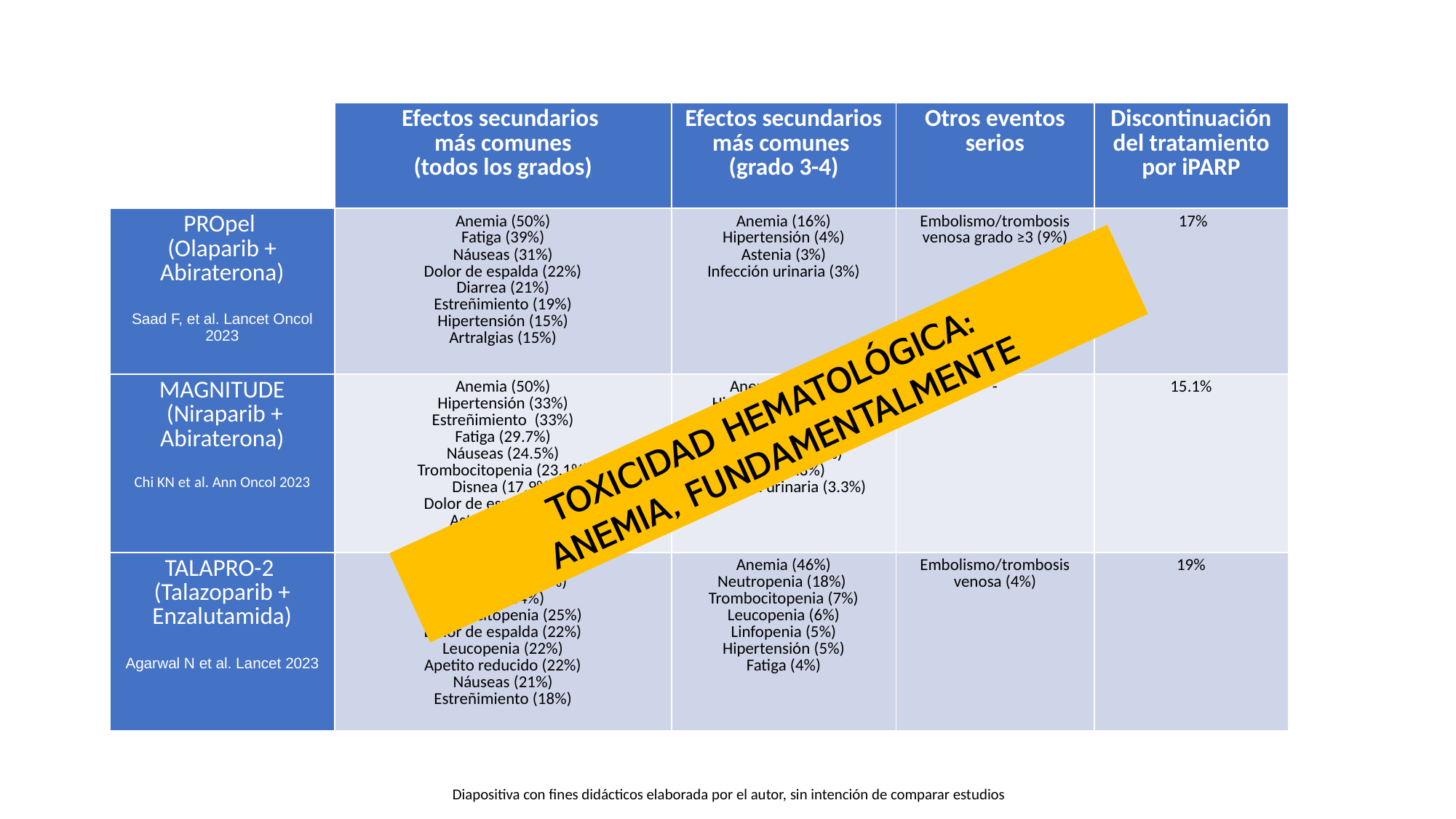

|  | Efectos secundarios más comunes (todos los grados) | Efectos secundarios más comunes (grado 3-4) | Otros eventos serios | Discontinuación del tratamiento por iPARP |
| --- | --- | --- | --- | --- |
| PROpel (Olaparib + Abiraterona) Saad F, et al. Lancet Oncol 2023 | Anemia (50%) Fatiga (39%) Náuseas (31%) Dolor de espalda (22%) Diarrea (21%) Estreñimiento (19%) Hipertensión (15%) Artralgias (15%) | Anemia (16%) Hipertensión (4%) Astenia (3%) Infección urinaria (3%) | Embolismo/trombosis venosa grado ≥3 (9%) | 17% |
| MAGNITUDE (Niraparib + Abiraterona) Chi KN et al. Ann Oncol 2023 | Anemia (50%) Hipertensión (33%) Estreñimiento (33%) Fatiga (29.7%) Náuseas (24.5%) Trombocitopenia (23.1%) Disnea (17.9%) Dolor de espalda (17%) Astenia (16.5%) | Anemia (30.2%) Hipertensión (15.6%) Trombocitopenia (7.6%) Neutropenia (6.6%) Linfopenia (4.3%) Fatiga (3.8%) Infección urinaria (3.3%) | - | 15.1% |
| TALAPRO-2 (Talazoparib + Enzalutamida) Agarwal N et al. Lancet 2023 | Anemia (66%) Neutropenia (36%) Fatiga (34%) Trombocitopenia (25%) Dolor de espalda (22%) Leucopenia (22%) Apetito reducido (22%) Náuseas (21%) Estreñimiento (18%) | Anemia (46%) Neutropenia (18%) Trombocitopenia (7%) Leucopenia (6%) Linfopenia (5%) Hipertensión (5%) Fatiga (4%) | Embolismo/trombosis venosa (4%) | 19% |
TOXICIDAD HEMATOLÓGICA:
 ANEMIA, FUNDAMENTALMENTE
Diapositiva con fines didácticos elaborada por el autor, sin intención de comparar estudios